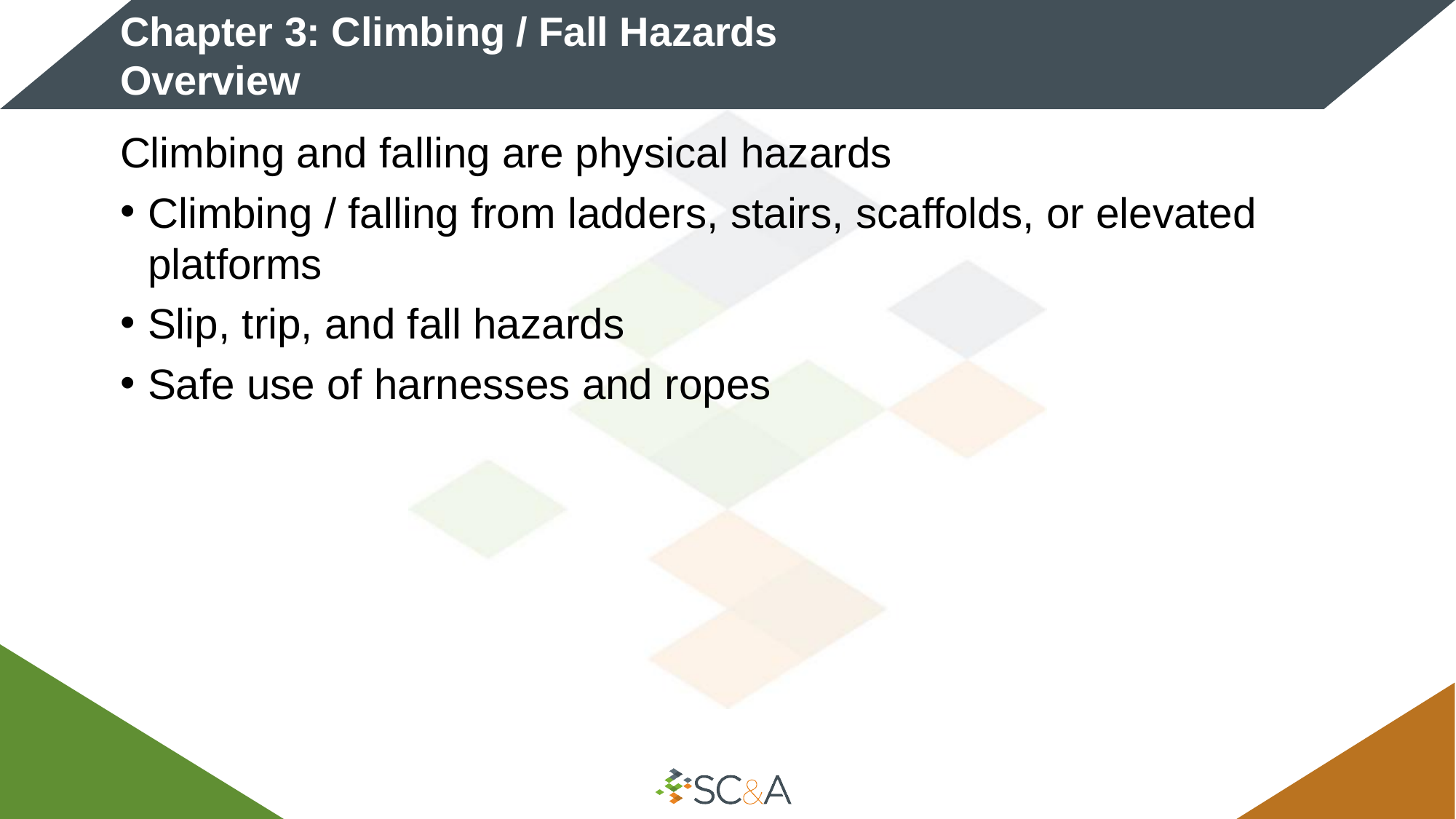

# Chapter 3: Climbing / Fall Hazards Overview
Climbing and falling are physical hazards
Climbing / falling from ladders, stairs, scaffolds, or elevated platforms
Slip, trip, and fall hazards
Safe use of harnesses and ropes